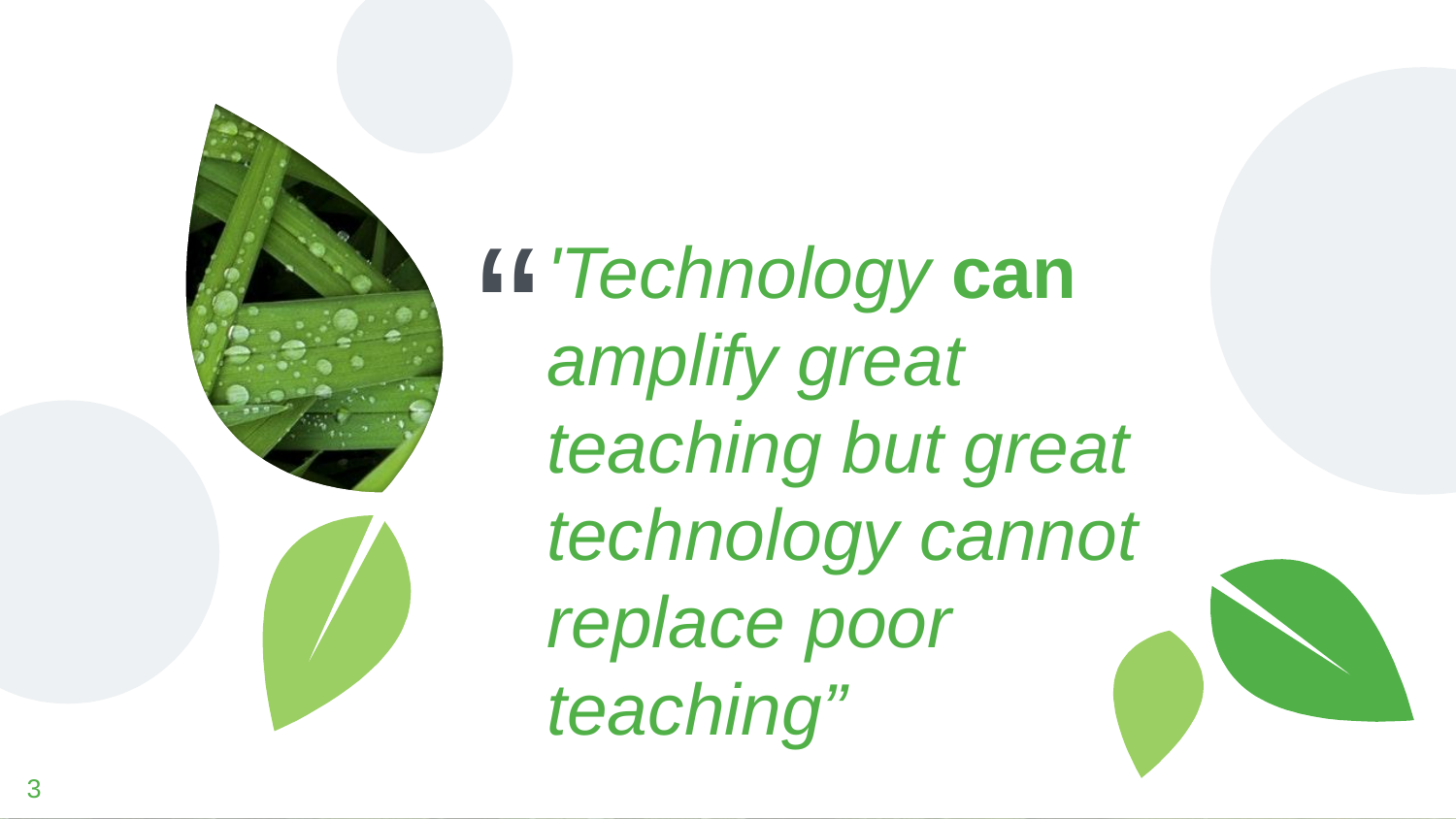

'Technology can amplify great teaching but great technology cannot replace poor teaching”
3